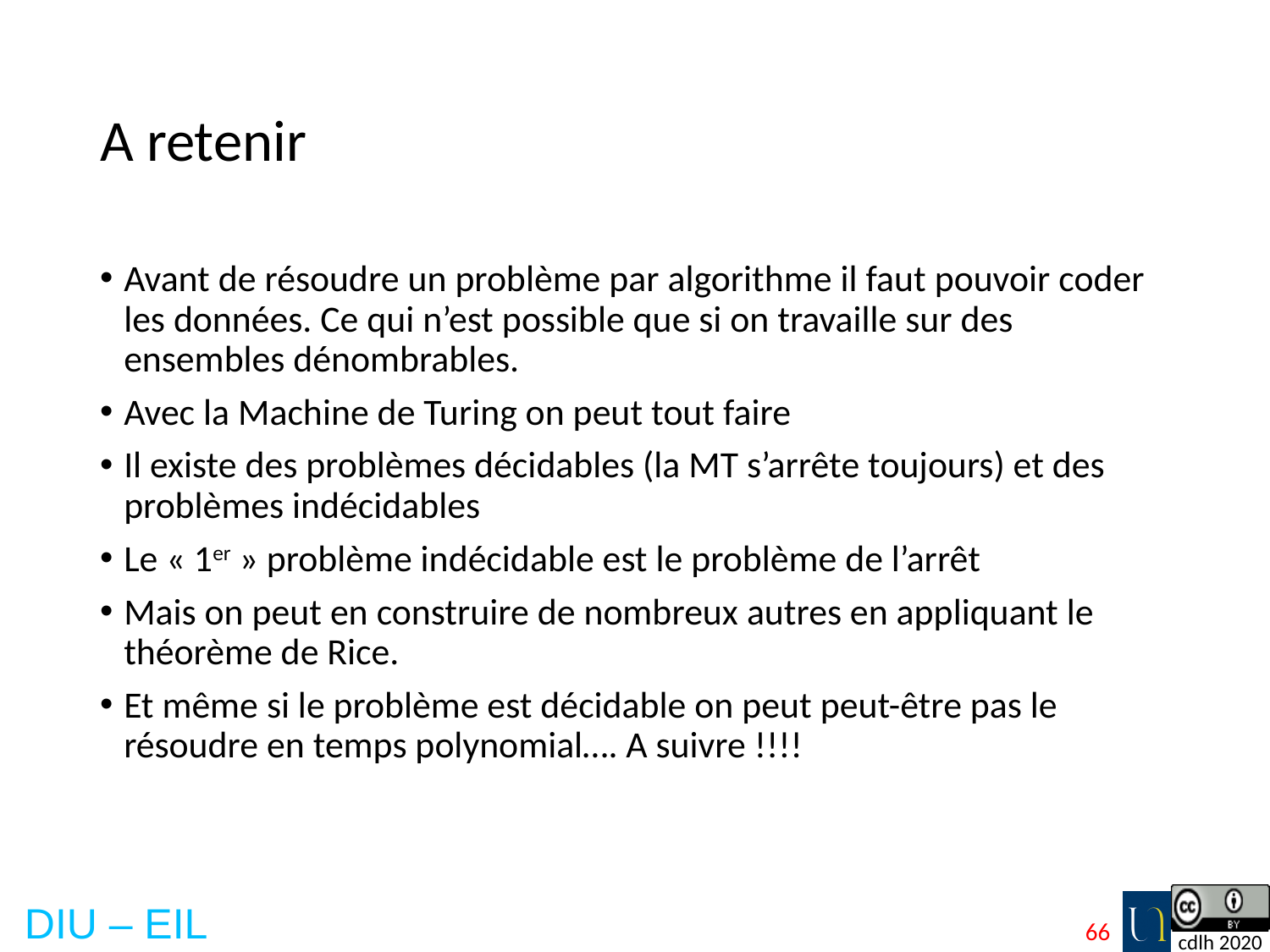

# A retenir
Avant de résoudre un problème par algorithme il faut pouvoir coder les données. Ce qui n’est possible que si on travaille sur des ensembles dénombrables.
Avec la Machine de Turing on peut tout faire
Il existe des problèmes décidables (la MT s’arrête toujours) et des problèmes indécidables
Le « 1er » problème indécidable est le problème de l’arrêt
Mais on peut en construire de nombreux autres en appliquant le théorème de Rice.
Et même si le problème est décidable on peut peut-être pas le résoudre en temps polynomial…. A suivre !!!!
66